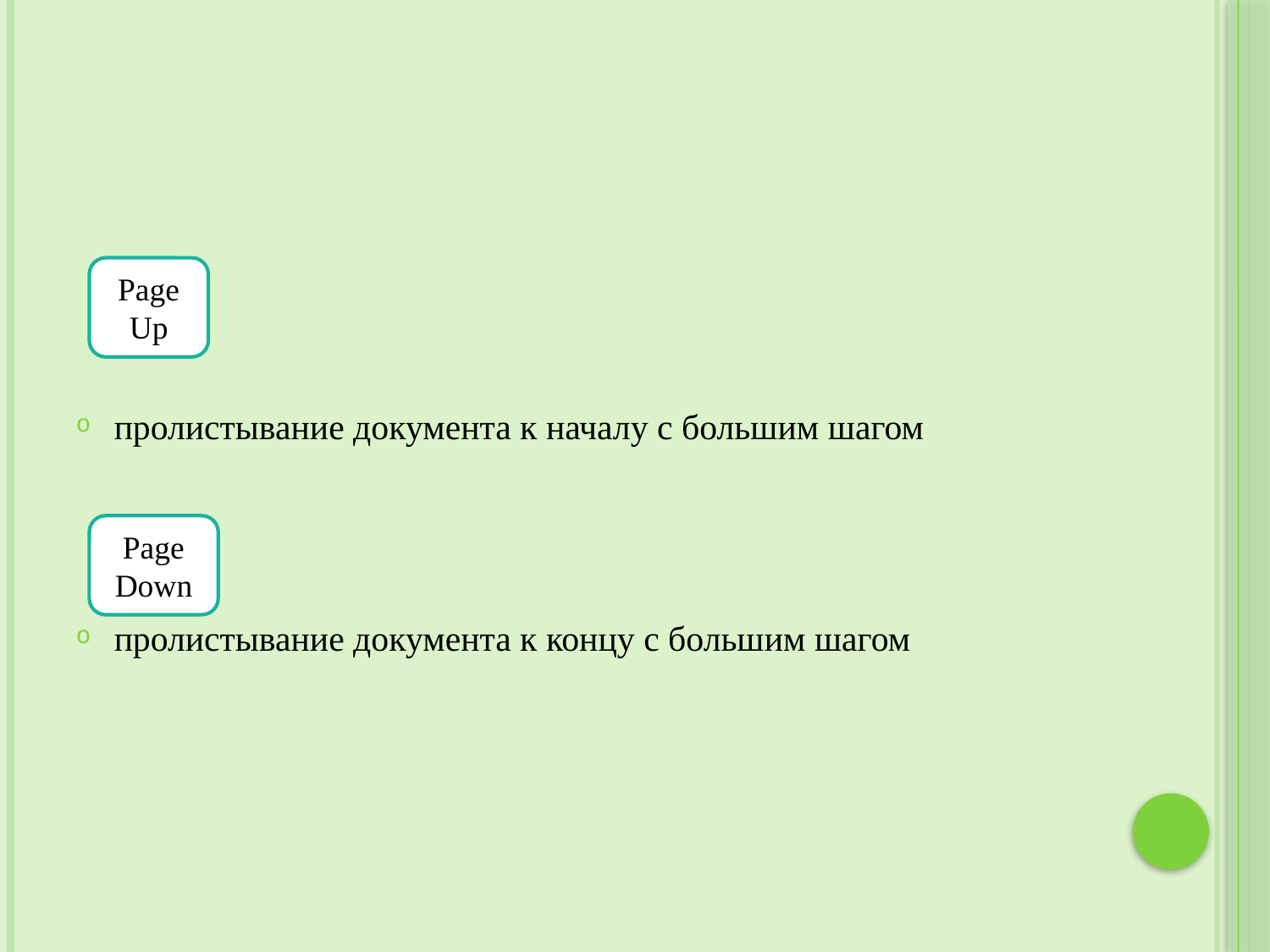

пролистывание документа к началу с большим шагом

пролистывание документа к концу с большим шагом
Page Up
Page Down